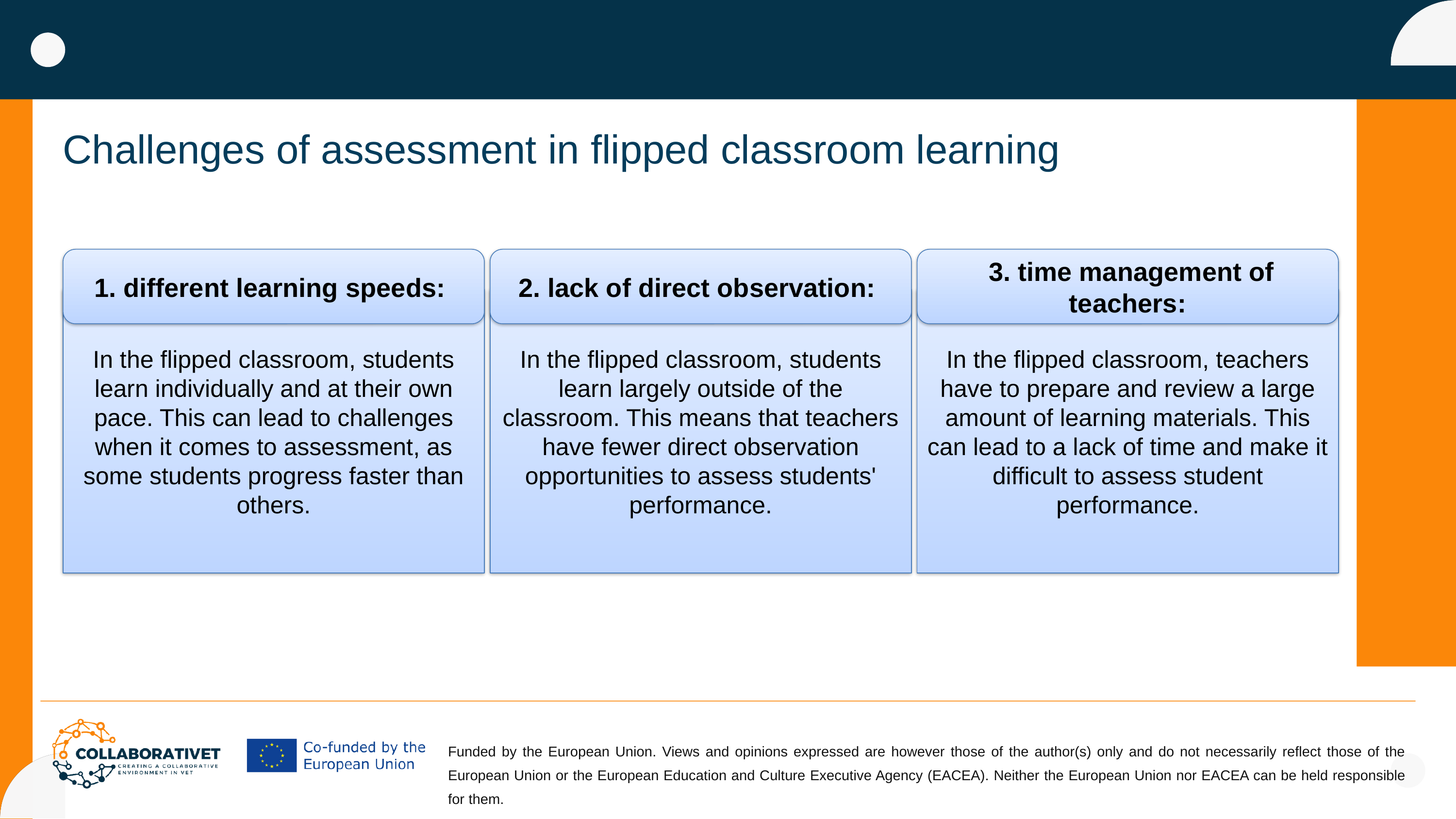

Challenges of assessment in flipped classroom learning
1. different learning speeds:
2. lack of direct observation:
 3. time management of teachers:
In the flipped classroom, students learn individually and at their own pace. This can lead to challenges when it comes to assessment, as some students progress faster than others.
In the flipped classroom, students learn largely outside of the classroom. This means that teachers have fewer direct observation opportunities to assess students' performance.
In the flipped classroom, teachers have to prepare and review a large amount of learning materials. This can lead to a lack of time and make it difficult to assess student performance.

Funded by the European Union. Views and opinions expressed are however those of the author(s) only and do not necessarily reflect those of the European Union or the European Education and Culture Executive Agency (EACEA). Neither the European Union nor EACEA can be held responsible for them.